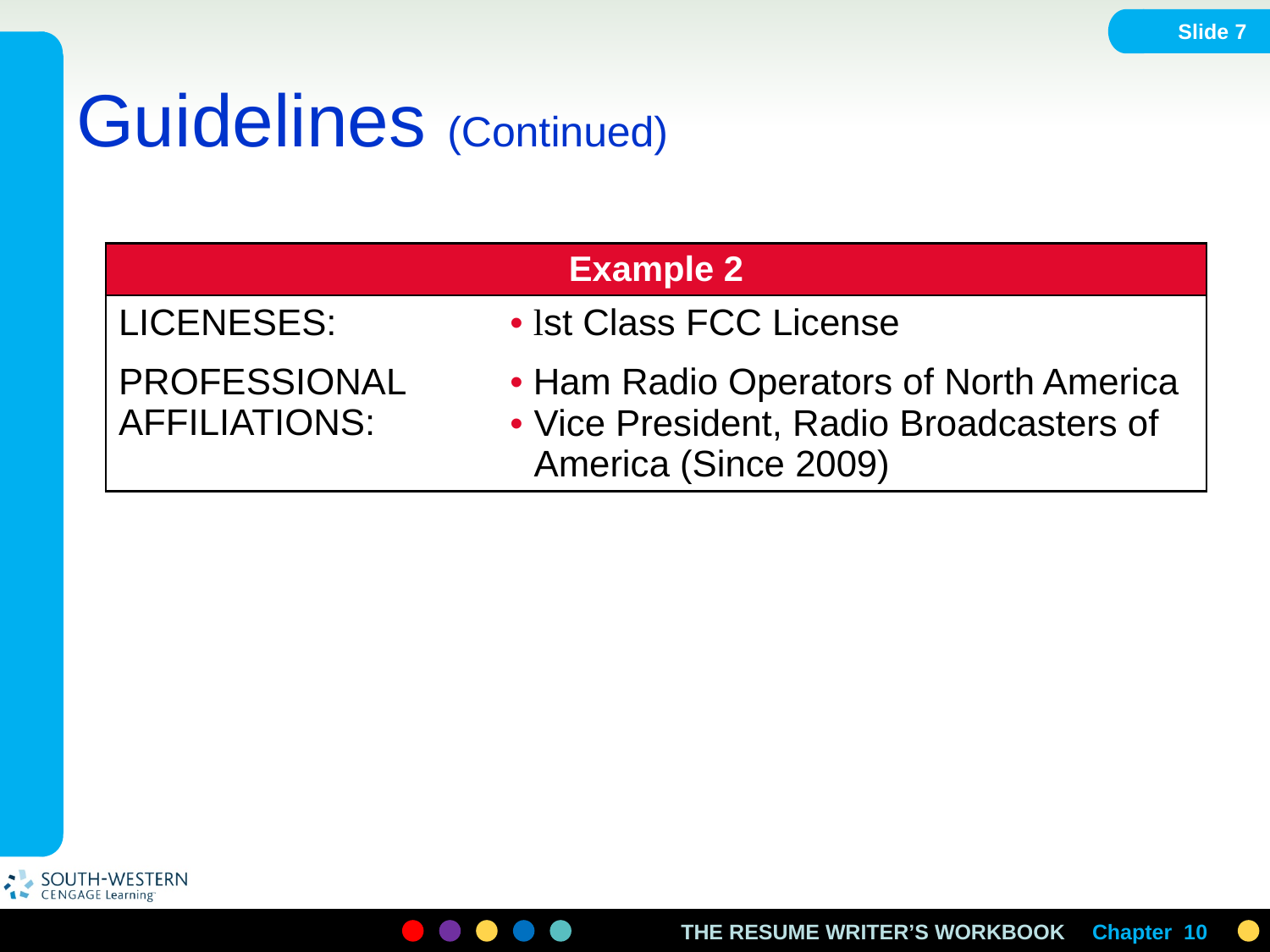

Slide 7
# Guidelines (Continued)

| Example 2 |  |
| --- | --- |
| LICENESES: PROFESSIONAL AFFILIATIONS: | lst Class FCC License Ham Radio Operators of North America Vice President, Radio Broadcasters of America (Since 2009) |
Chapter  10